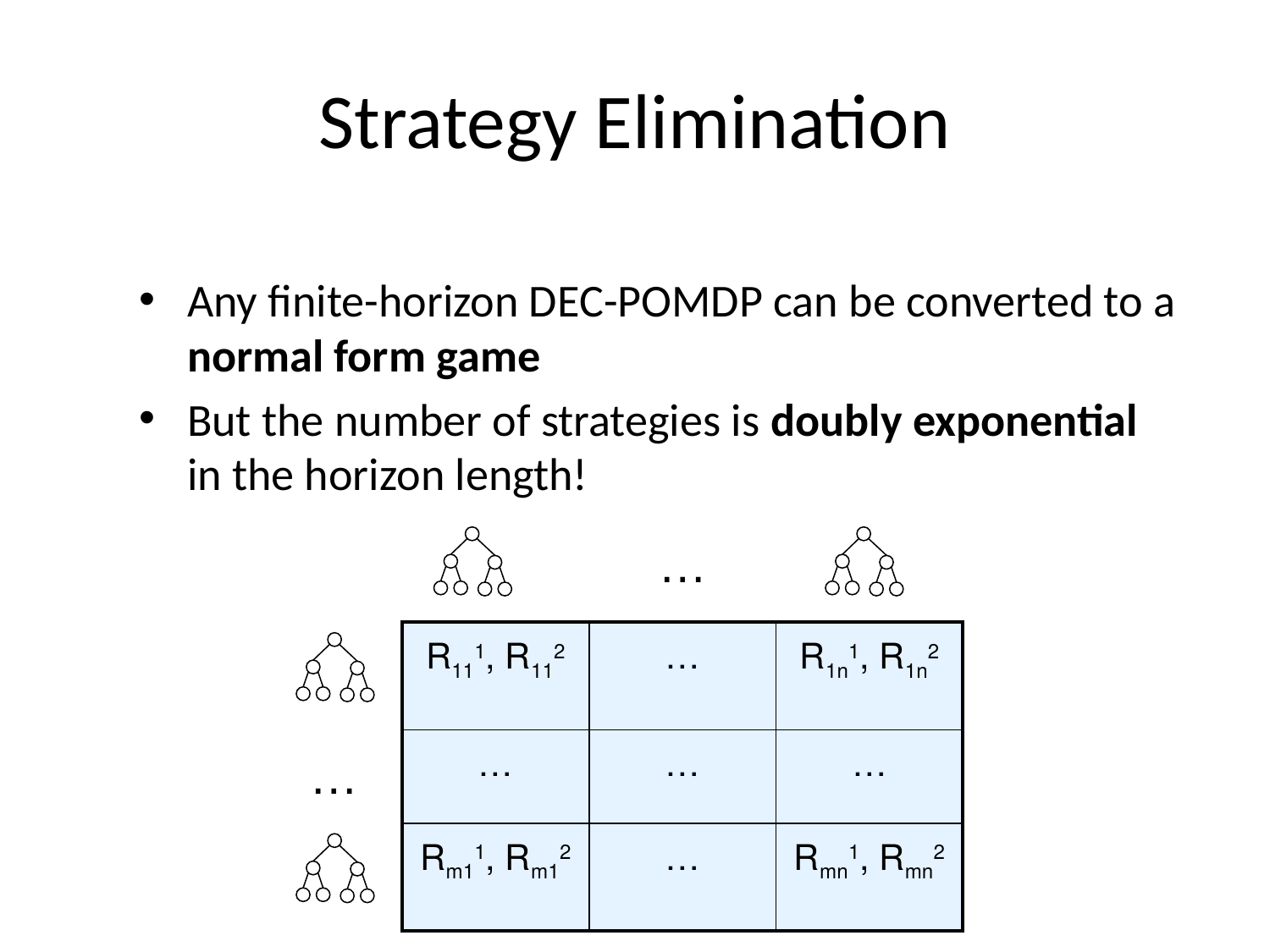

# Strategy Elimination
Any finite-horizon DEC-POMDP can be converted to a normal form game
But the number of strategies is doubly exponential in the horizon length!

…

| R111, R112 | … | R1n1, R1n2 |
| --- | --- | --- |
| … | … | … |
| Rm11, Rm12 | … | Rmn1, Rmn2 |

…